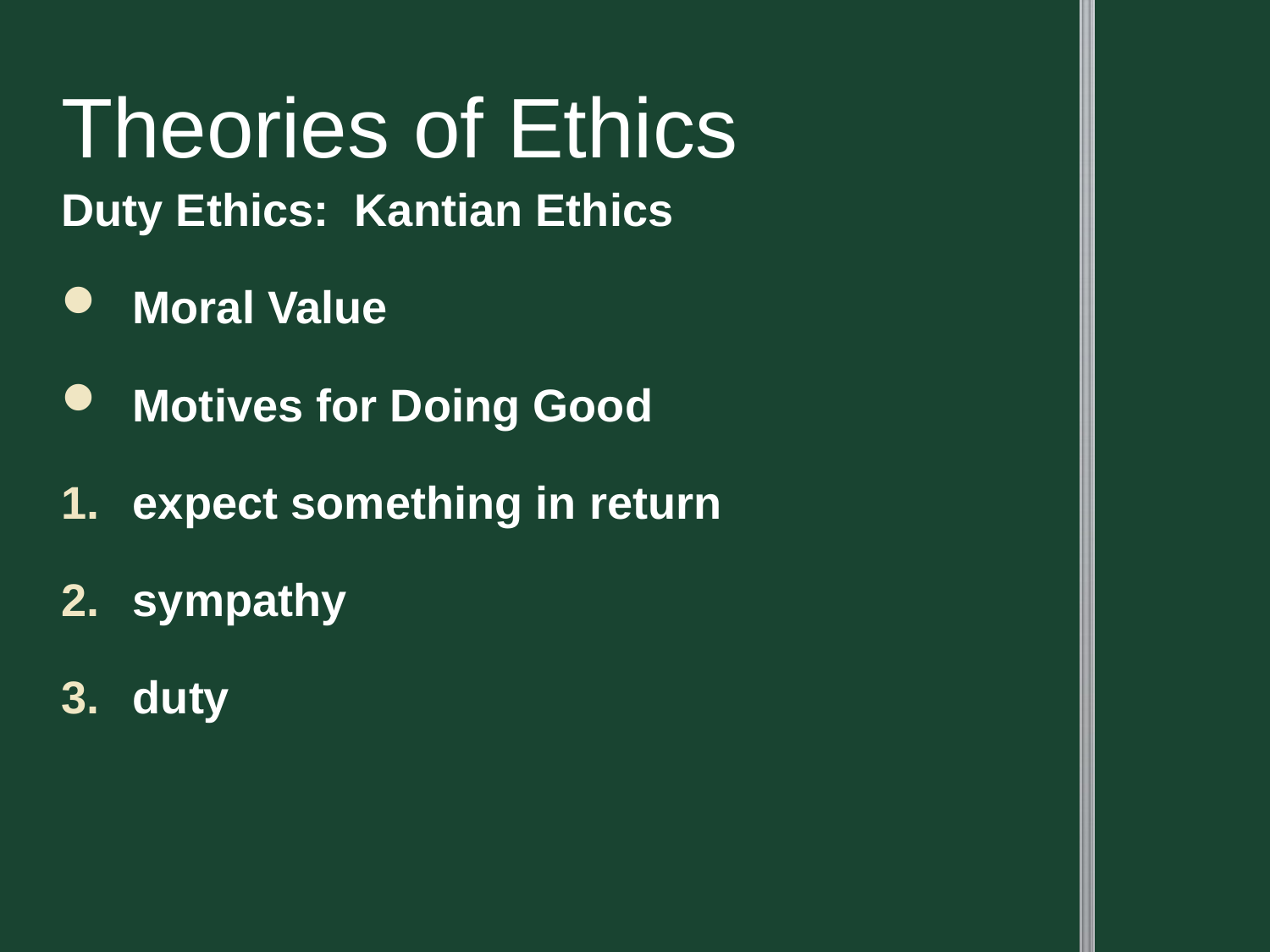

# Theories of Ethics
Duty Ethics:  Kantian Ethics
Moral Value
Motives for Doing Good
expect something in return
sympathy
duty